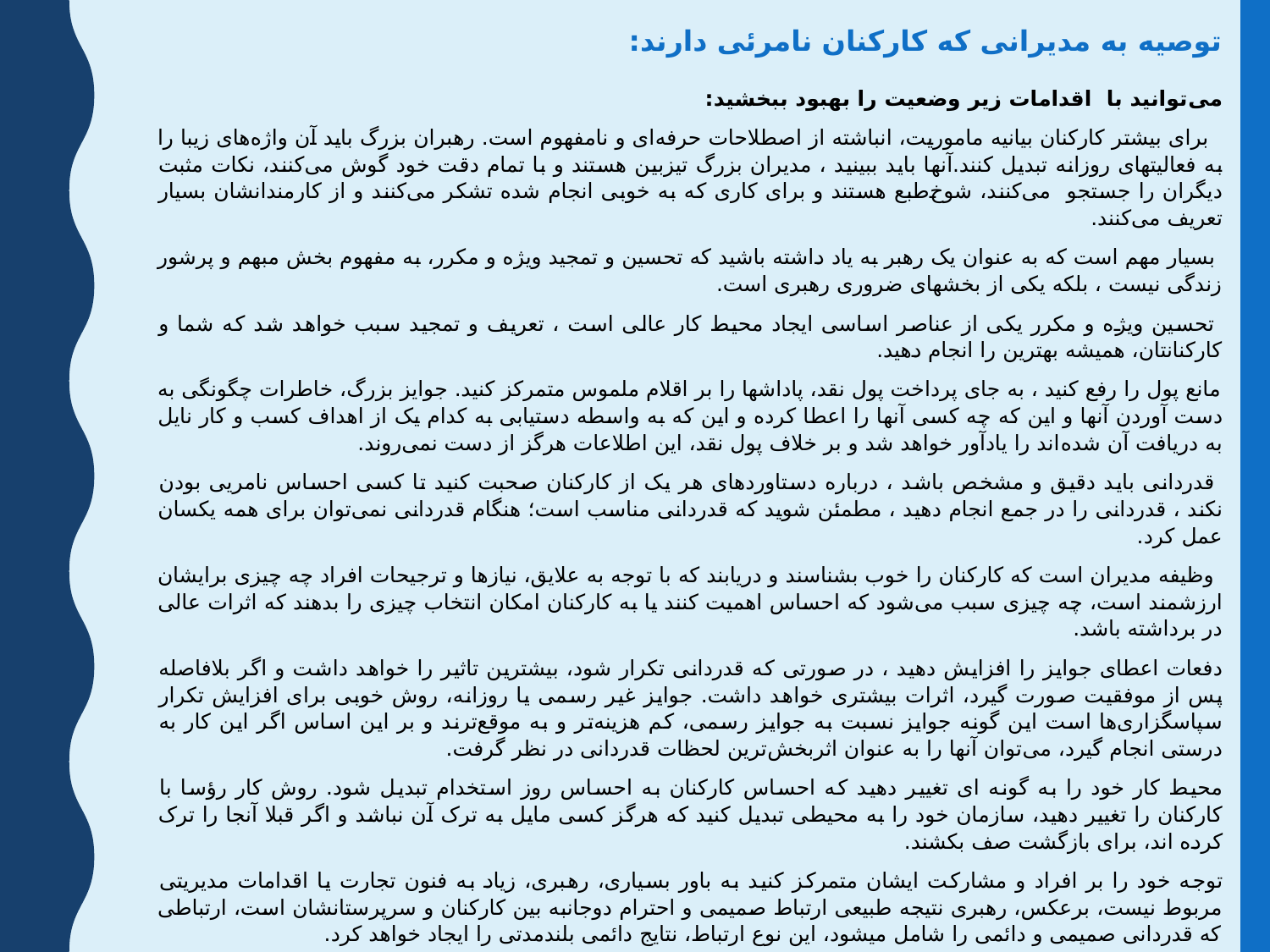

توصیه به مدیرانی که کارکنان نامرئی دارند:
می‌توانید با  اقدامات زیر وضعیت را بهبود ببخشید:
  برای بیشتر کارکنان بیانیه ماموریت، انباشته از اصطلاحات حرفه‌ای و نامفهوم است. رهبران بزرگ باید آن واژه‌های زیبا را به فعالیتهای روزانه تبدیل کنند.آنها باید ببینید ، مدیران بزرگ تیزبین هستند و با تمام دقت خود گوش می‌کنند، نکات مثبت دیگران را جستجو  می‌کنند، شوخ‌طبع هستند و برای کاری که به خوبی انجام شده تشکر می‌کنند و از کارمندانشان بسیار تعریف می‌کنند.
 بسیار مهم است که به عنوان یک رهبر به یاد داشته باشید که تحسین و تمجید ویژه و مکرر، به مفهوم بخش مبهم و پرشور زندگی نیست ، بلکه یکی از بخشهای ضروری رهبری است.
 تحسین ویژه و مکرر یکی از عناصر اساسی ایجاد محیط کار عالی است ، تعریف و تمجید سبب خواهد شد که شما و کارکنانتان، همیشه بهترین را انجام دهید.
مانع پول را رفع کنید ، به جای پرداخت پول نقد، پاداشها را بر اقلام ملموس متمرکز کنید. جوایز بزرگ، خاطرات چگونگی به دست آوردن آنها و این که چه کسی آنها را اعطا کرده و این که به واسطه دستیابی به کدام یک از اهداف کسب و کار نایل به دریافت آن شده‌اند را یادآور خواهد شد و بر خلاف پول نقد، این اطلاعات هرگز از دست نمی‌روند.
 قدردانی باید دقیق و مشخص باشد ، درباره دستاوردهای هر یک از کارکنان صحبت کنید تا کسی احساس نامریی بودن نکند ، قدردانی را در جمع انجام دهید ، مطمئن شوید که قدردانی مناسب است؛ هنگام قدردانی نمی‌توان برای همه یکسان عمل کرد.
 وظیفه مدیران است که کارکنان را خوب بشناسند و دریابند که با توجه به علایق، نیازها و ترجیحات افراد چه چیزی برایشان ارزشمند است، چه چیزی سبب می‌شود که احساس اهمیت کنند یا به کارکنان امکان انتخاب چیزی را بدهند که اثرات عالی در برداشته باشد.
دفعات اعطای جوایز را افزایش دهید ، در صورتی که قدردانی تکرار شود، بیشترین تاثیر را خواهد داشت و اگر بلافاصله پس از موفقیت صورت گیرد، اثرات بیشتری خواهد داشت. جوایز غیر رسمی یا روزانه، روش خوبی برای افزایش تکرار سپاسگزاری‌ها است این گونه جوایز نسبت به جوایز رسمی، کم هزینه‌تر و به موقع‌ترند و بر این اساس اگر این کار به درستی انجام گیرد، می‌توان آنها را به عنوان اثربخش‌ترین لحظات قدردانی در نظر گرفت.
محیط کار خود را به گونه ای تغییر دهید که احساس کارکنان به احساس روز استخدام تبدیل شود. روش کار رؤسا با کارکنان را تغییر دهید، سازمان خود را به محیطی تبدیل کنید که هرگز کسی مایل به ترک آن نباشد و اگر قبلا آنجا را ترک کرده اند، برای بازگشت صف بکشند.
توجه خود را بر افراد و مشارکت ایشان متمرکز کنید به باور بسیاری، رهبری، زیاد به فنون تجارت یا اقدامات مدیریتی مربوط نیست، برعکس، رهبری نتیجه طبیعی ارتباط صمیمی و احترام دوجانبه بین کارکنان و سرپرستانشان است، ارتباطی که قدردانی صمیمی و دائمی را شامل میشود، این نوع ارتباط، نتایج دائمی بلندمدتی را ایجاد خواهد کرد.
رفتارهای درست را تقویت کنید اگر برای قدردانی برنامه ای منظم داشته باشید. قدردانی نباید به صورت طبیعی و همانند اموری چون تنفس یا رشد مو اتفاق بیفتد. بنابراین همانند بیشتر مهارتها، قدردانی از دیگران را نیز باید آموخت.